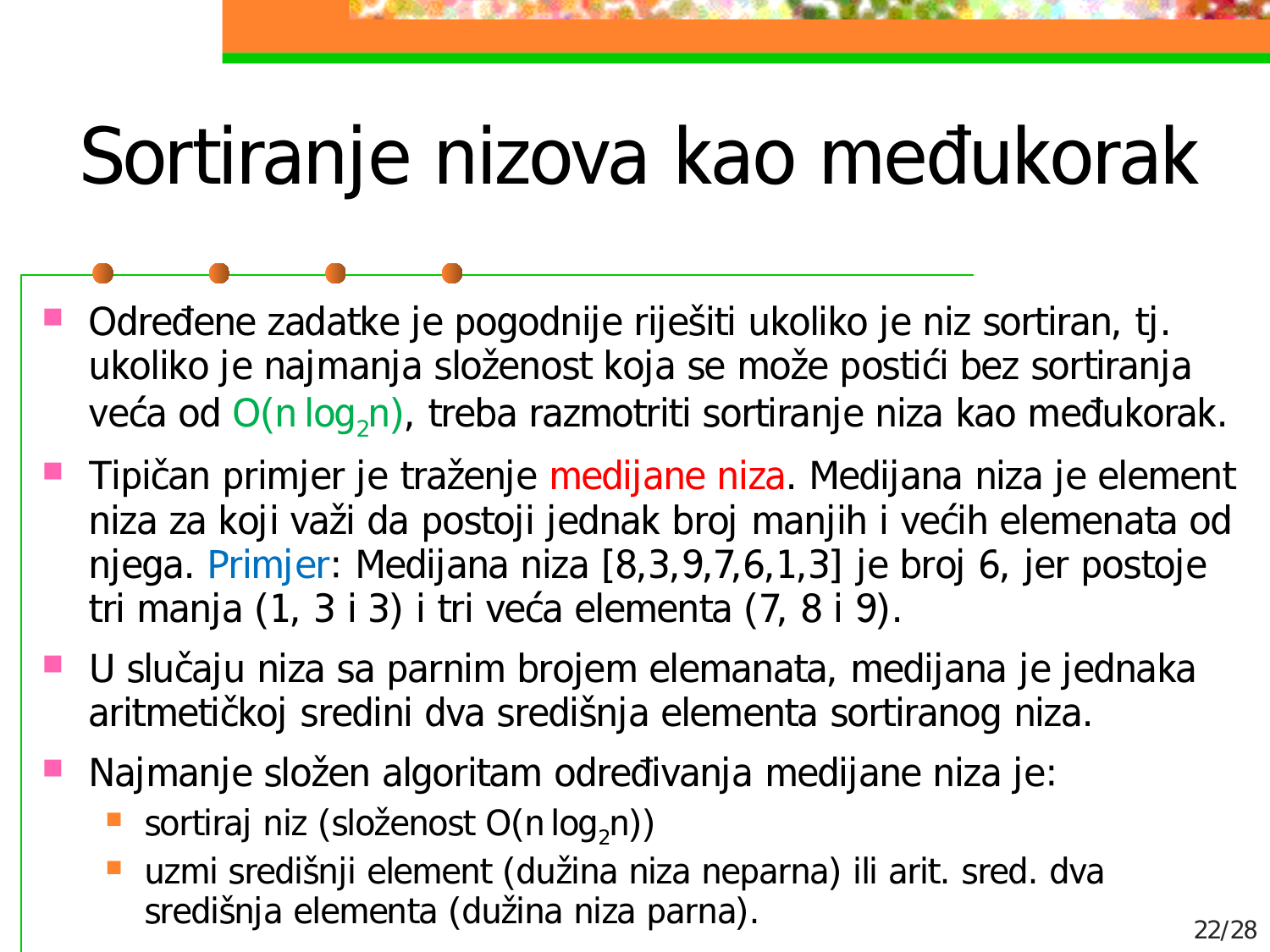

# Sortiranje nizova kao međukorak
Određene zadatke je pogodnije riješiti ukoliko je niz sortiran, tj. ukoliko je najmanja složenost koja se može postići bez sortiranja veća od O(n log2n), treba razmotriti sortiranje niza kao međukorak.
Tipičan primjer je traženje medijane niza. Medijana niza je element niza za koji važi da postoji jednak broj manjih i većih elemenata od njega. Primjer: Medijana niza [8,3,9,7,6,1,3] je broj 6, jer postoje tri manja (1, 3 i 3) i tri veća elementa (7, 8 i 9).
U slučaju niza sa parnim brojem elemanata, medijana je jednaka aritmetičkoj sredini dva središnja elementa sortiranog niza.
Najmanje složen algoritam određivanja medijane niza je:
sortiraj niz (složenost O(n log2n))
uzmi središnji element (dužina niza neparna) ili arit. sred. dva središnja elementa (dužina niza parna).
22/28